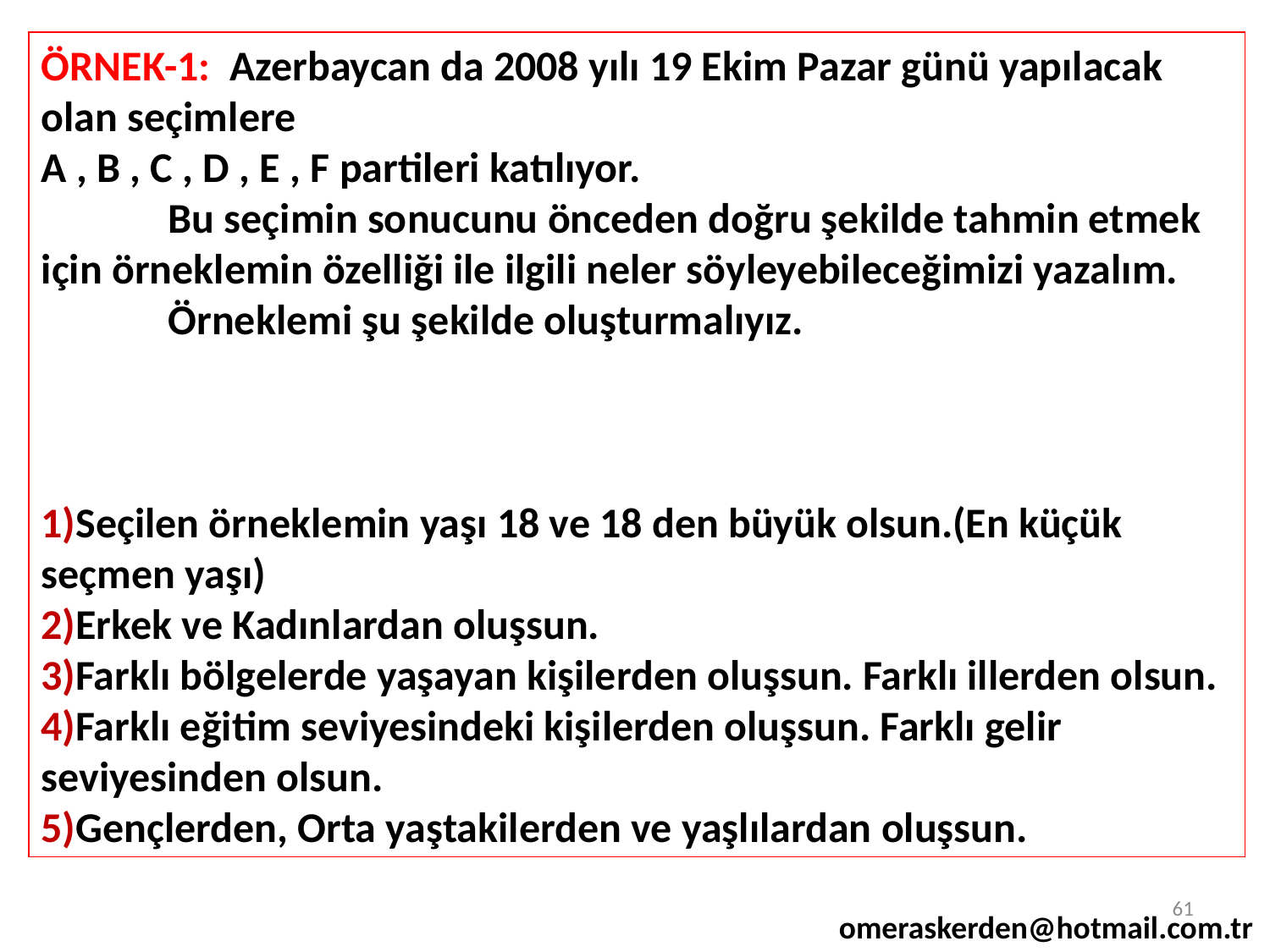

ÖRNEK-1:  Azerbaycan da 2008 yılı 19 Ekim Pazar günü yapılacak olan seçimlere
A , B , C , D , E , F partileri katılıyor.
	Bu seçimin sonucunu önceden doğru şekilde tahmin etmek için örneklemin özelliği ile ilgili neler söyleyebileceğimizi yazalım.
	Örneklemi şu şekilde oluşturmalıyız.

1)Seçilen örneklemin yaşı 18 ve 18 den büyük olsun.(En küçük seçmen yaşı)
2)Erkek ve Kadınlardan oluşsun.
3)Farklı bölgelerde yaşayan kişilerden oluşsun. Farklı illerden olsun.
4)Farklı eğitim seviyesindeki kişilerden oluşsun. Farklı gelir seviyesinden olsun.
5)Gençlerden, Orta yaştakilerden ve yaşlılardan oluşsun.
61
omeraskerden@hotmail.com.tr